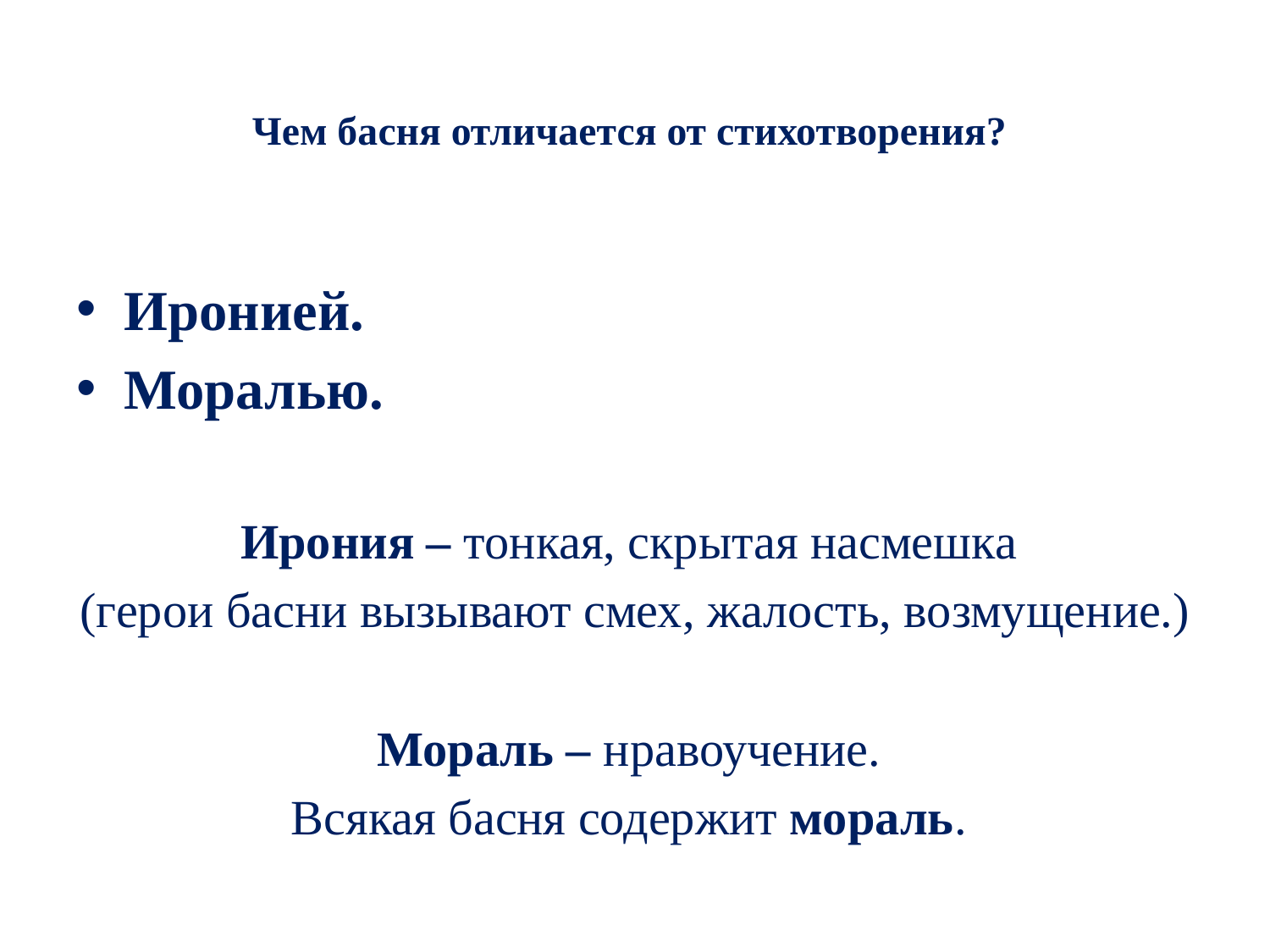

# Чем басня отличается от стихотворения?

Иронией.
Моралью.

Ирония – тонкая, скрытая насмешка
(герои басни вызывают смех, жалость, возмущение.)

Мораль – нравоучение.
Всякая басня содержит мораль.